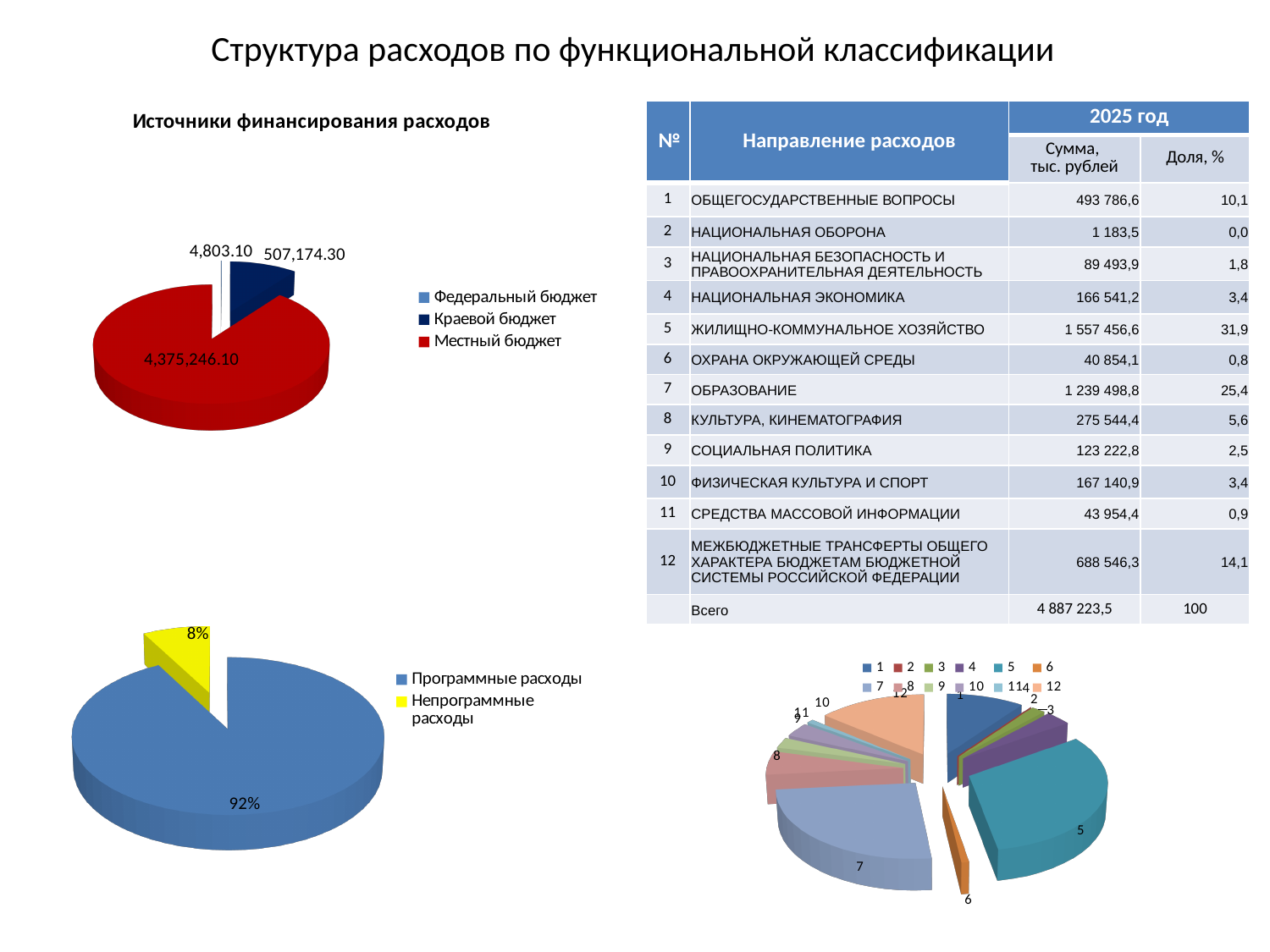

# Структура расходов по функциональной классификации

[unsupported chart]

| № | Направление расходов | 2025 год |  |
| --- | --- | --- | --- |
|  |  | Сумма, тыс. рублей | Доля, % |
| 1 | ОБЩЕГОСУДАРСТВЕННЫЕ ВОПРОСЫ | 493 786,6 | 10,1 |
| 2 | НАЦИОНАЛЬНАЯ ОБОРОНА | 1 183,5 | 0,0 |
| 3 | НАЦИОНАЛЬНАЯ БЕЗОПАСНОСТЬ И ПРАВООХРАНИТЕЛЬНАЯ ДЕЯТЕЛЬНОСТЬ | 89 493,9 | 1,8 |
| 4 | НАЦИОНАЛЬНАЯ ЭКОНОМИКА | 166 541,2 | 3,4 |
| 5 | ЖИЛИЩНО-КОММУНАЛЬНОЕ ХОЗЯЙСТВО | 1 557 456,6 | 31,9 |
| 6 | ОХРАНА ОКРУЖАЮЩЕЙ СРЕДЫ | 40 854,1 | 0,8 |
| 7 | ОБРАЗОВАНИЕ | 1 239 498,8 | 25,4 |
| 8 | КУЛЬТУРА, КИНЕМАТОГРАФИЯ | 275 544,4 | 5,6 |
| 9 | СОЦИАЛЬНАЯ ПОЛИТИКА | 123 222,8 | 2,5 |
| 10 | ФИЗИЧЕСКАЯ КУЛЬТУРА И СПОРТ | 167 140,9 | 3,4 |
| 11 | СРЕДСТВА МАССОВОЙ ИНФОРМАЦИИ | 43 954,4 | 0,9 |
| 12 | МЕЖБЮДЖЕТНЫЕ ТРАНСФЕРТЫ ОБЩЕГО ХАРАКТЕРА БЮДЖЕТАМ БЮДЖЕТНОЙ СИСТЕМЫ РОССИЙСКОЙ ФЕДЕРАЦИИ | 688 546,3 | 14,1 |
|  | Всего | 4 887 223,5 | 100 |

[unsupported chart]

[unsupported chart]